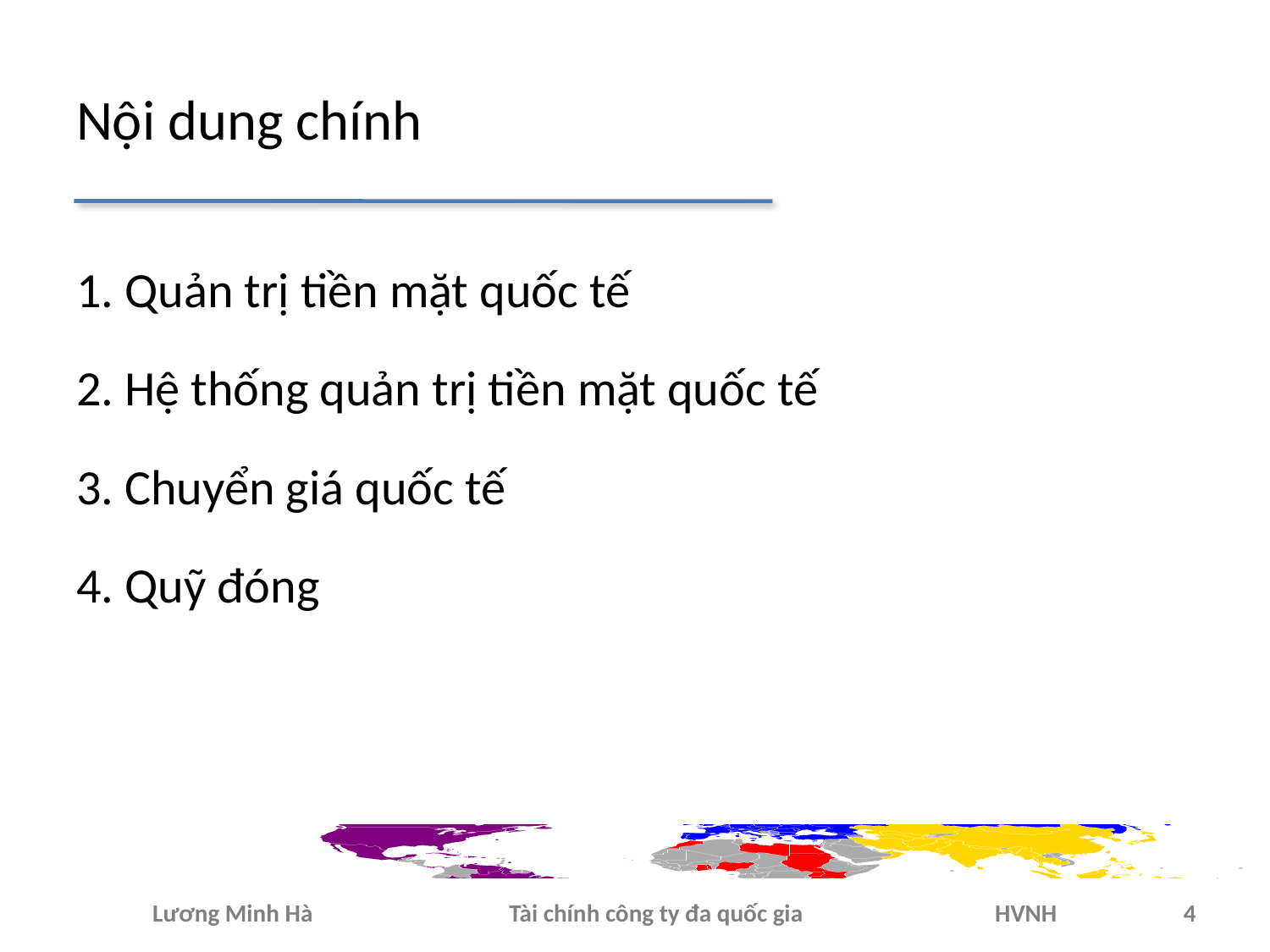

# Nội dung chính
1. Quản trị tiền mặt quốc tế
2. Hệ thống quản trị tiền mặt quốc tế
3. Chuyển giá quốc tế
4. Quỹ đóng